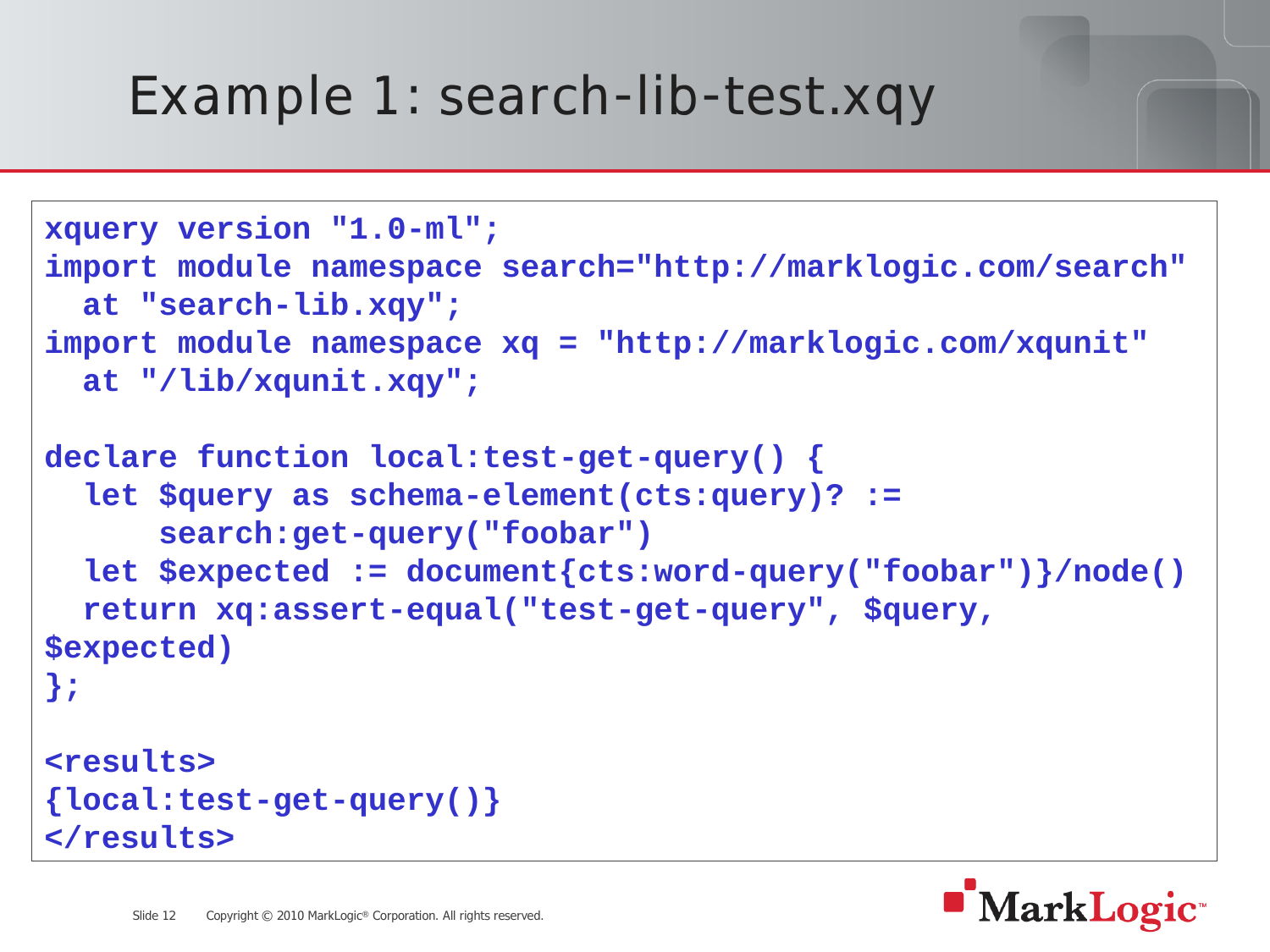

# Example 1: search-lib-test.xqy
xquery version "1.0-ml";
import module namespace search="http://marklogic.com/search"
  at "search-lib.xqy";
import module namespace xq = "http://marklogic.com/xqunit"
  at "/lib/xqunit.xqy";

declare function local:test-get-query() {
  let $query as schema-element(cts:query)? :=
      search:get-query("foobar")
  let $expected := document{cts:word-query("foobar")}/node()
  return xq:assert-equal("test-get-query", $query, $expected)
};

<results>
{local:test-get-query()}
</results>